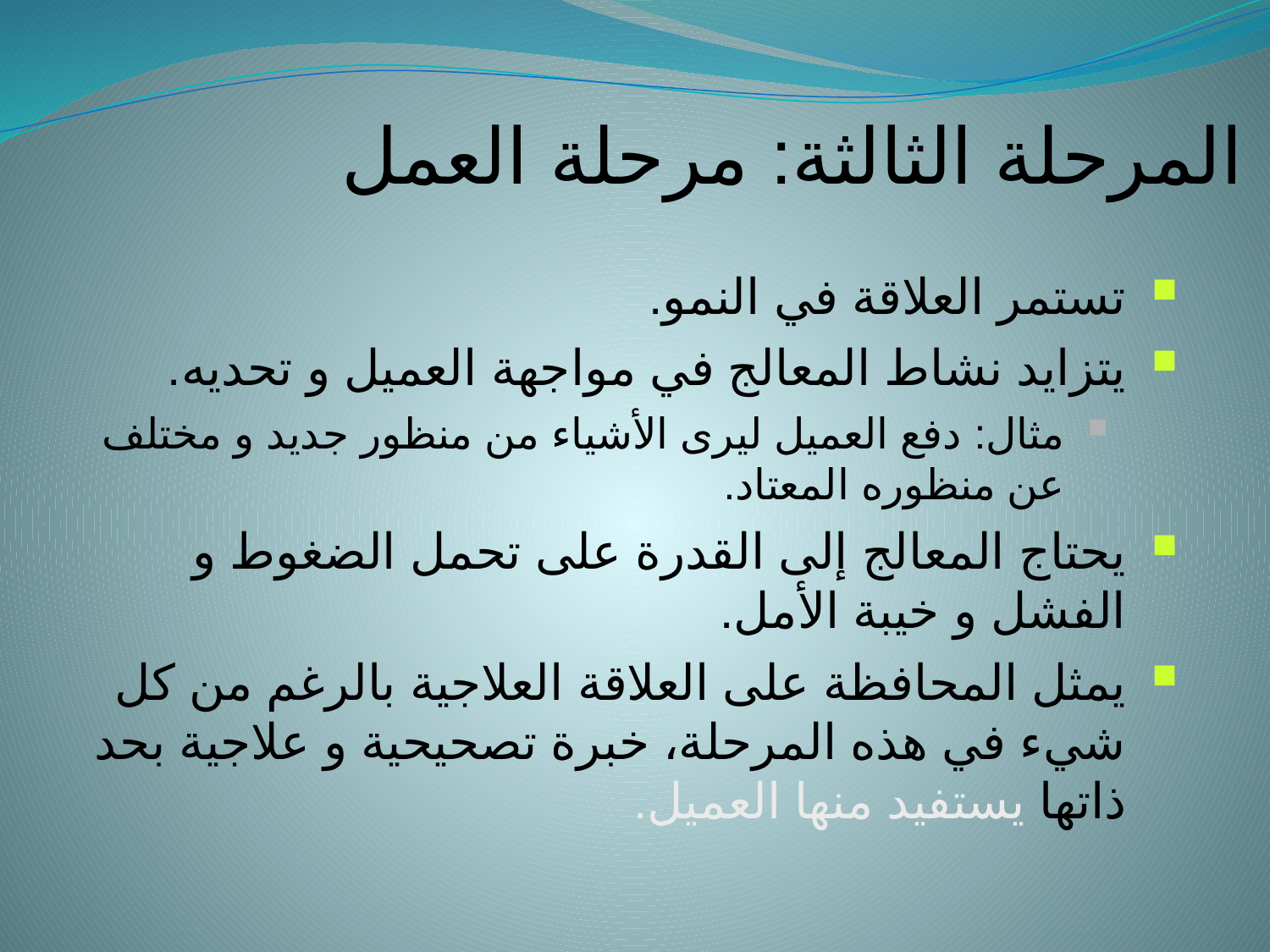

المرحلة الثالثة: مرحلة العمل
تستمر العلاقة في النمو.
يتزايد نشاط المعالج في مواجهة العميل و تحديه.
مثال: دفع العميل ليرى الأشياء من منظور جديد و مختلف عن منظوره المعتاد.
يحتاج المعالج إلى القدرة على تحمل الضغوط و الفشل و خيبة الأمل.
يمثل المحافظة على العلاقة العلاجية بالرغم من كل شيء في هذه المرحلة، خبرة تصحيحية و علاجية بحد ذاتها يستفيد منها العميل.